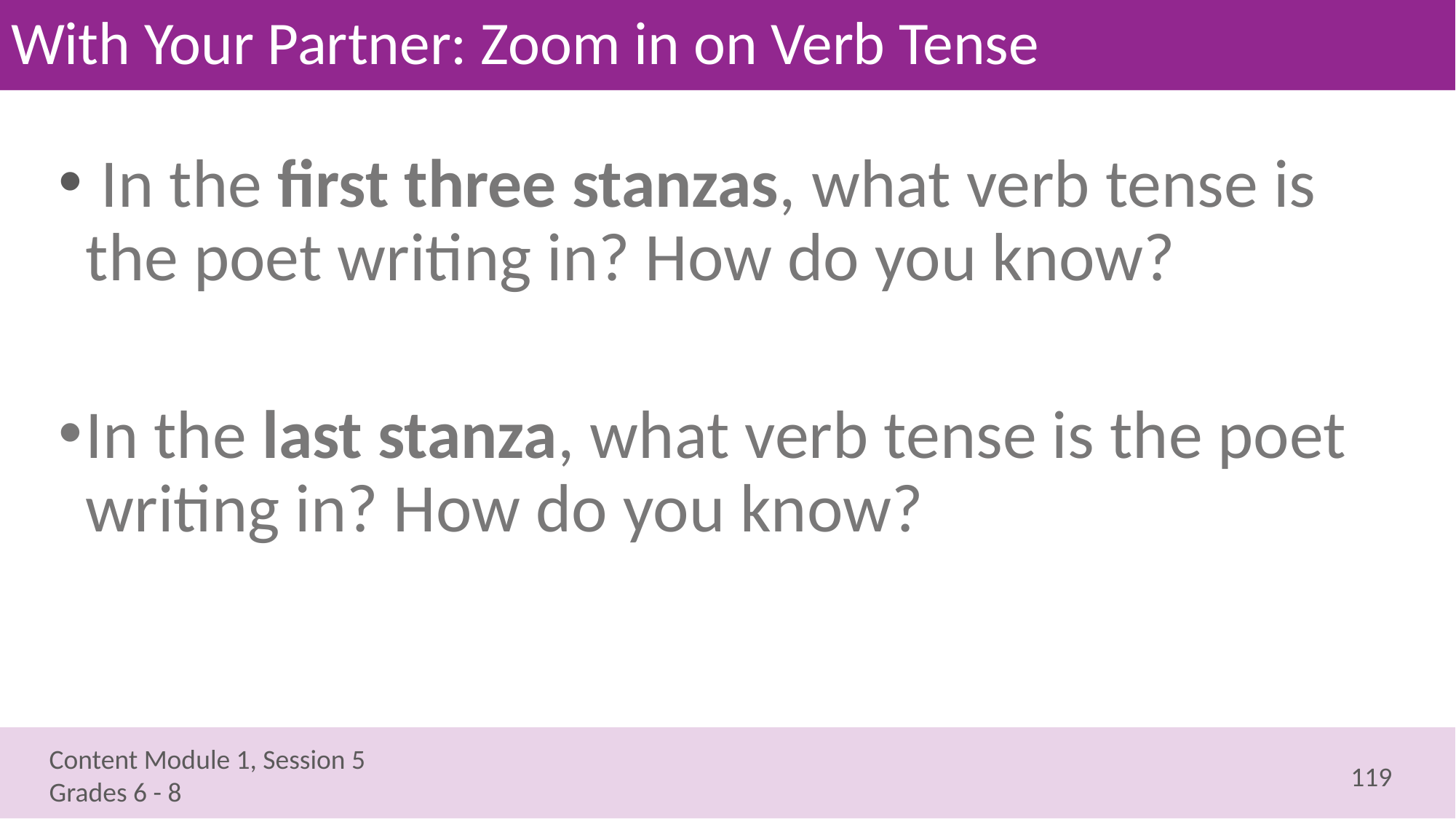

# With Your Partner: Zoom in on Verb Tense
 In the first three stanzas, what verb tense is the poet writing in? How do you know?

In the last stanza, what verb tense is the poet writing in? How do you know?

119